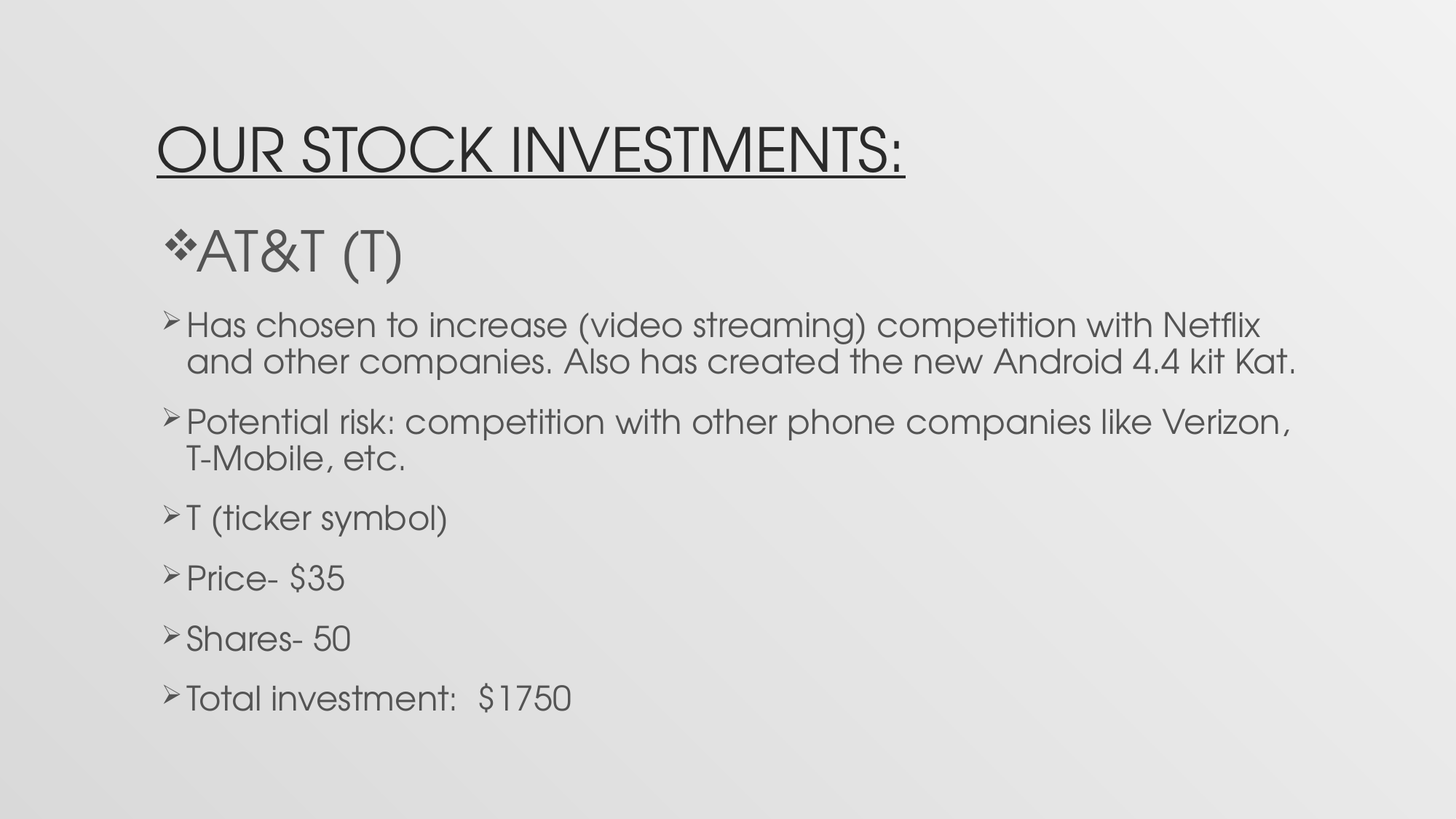

# Our Stock investments:
AT&T (T)
Has chosen to increase (video streaming) competition with Netflix and other companies. Also has created the new Android 4.4 kit Kat.
Potential risk: competition with other phone companies like Verizon, T-Mobile, etc.
T (ticker symbol)
Price- $35
Shares- 50
Total investment:  $1750